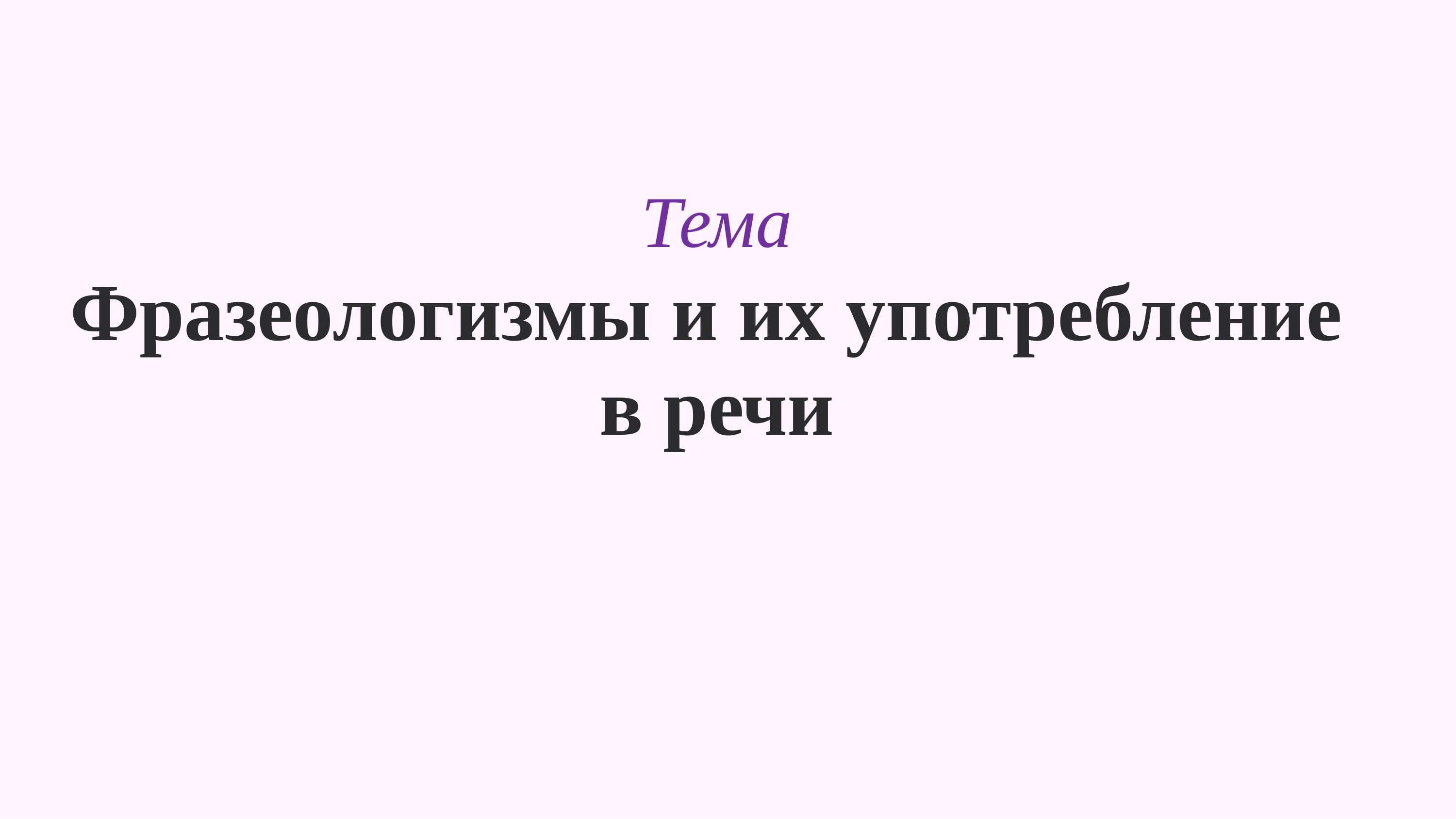

Тема
Фразеологизмы и их употребление
в речи